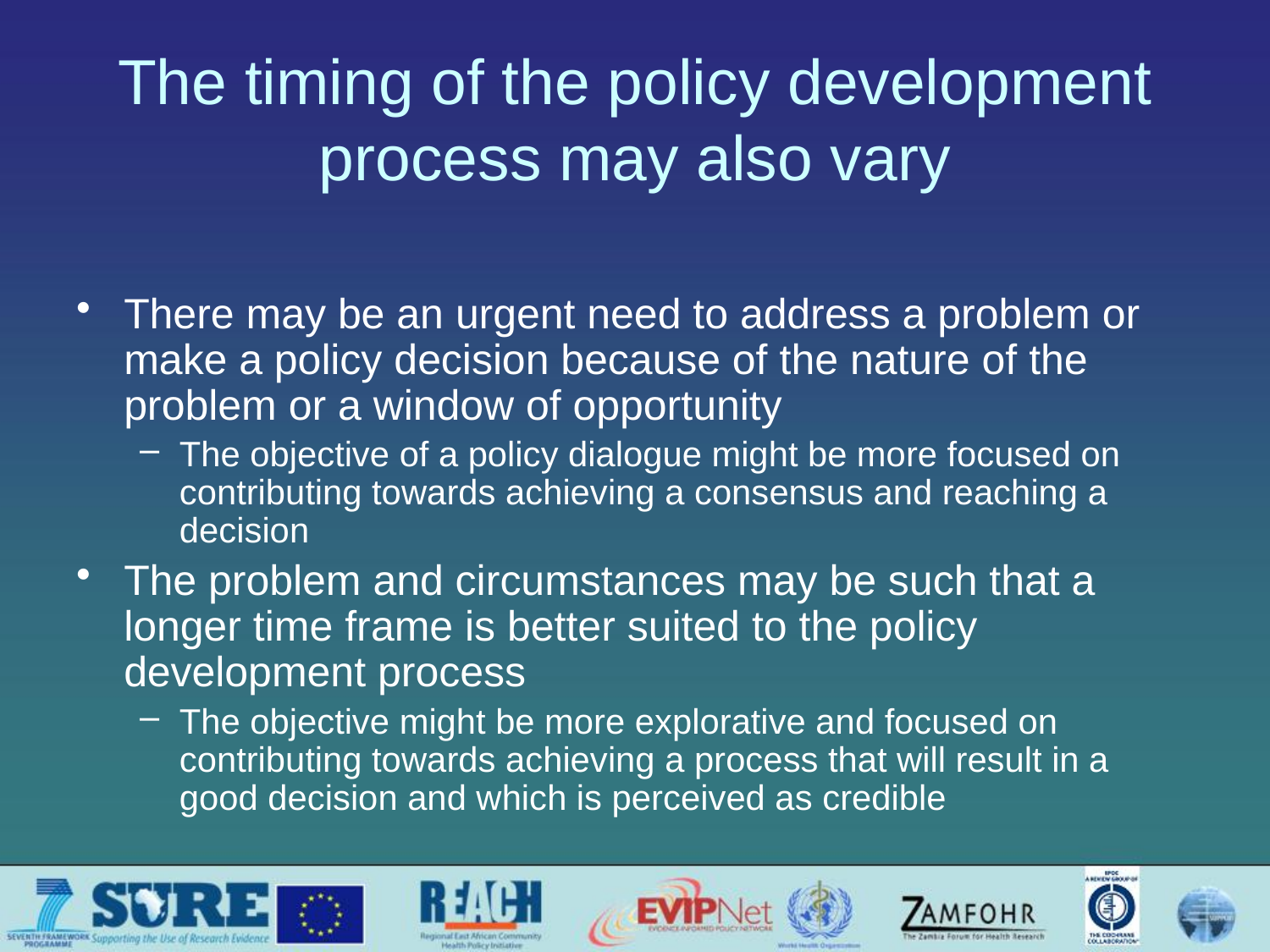

# The timing of the policy development process may also vary
There may be an urgent need to address a problem or make a policy decision because of the nature of the problem or a window of opportunity
The objective of a policy dialogue might be more focused on contributing towards achieving a consensus and reaching a decision
The problem and circumstances may be such that a longer time frame is better suited to the policy development process
The objective might be more explorative and focused on contributing towards achieving a process that will result in a good decision and which is perceived as credible